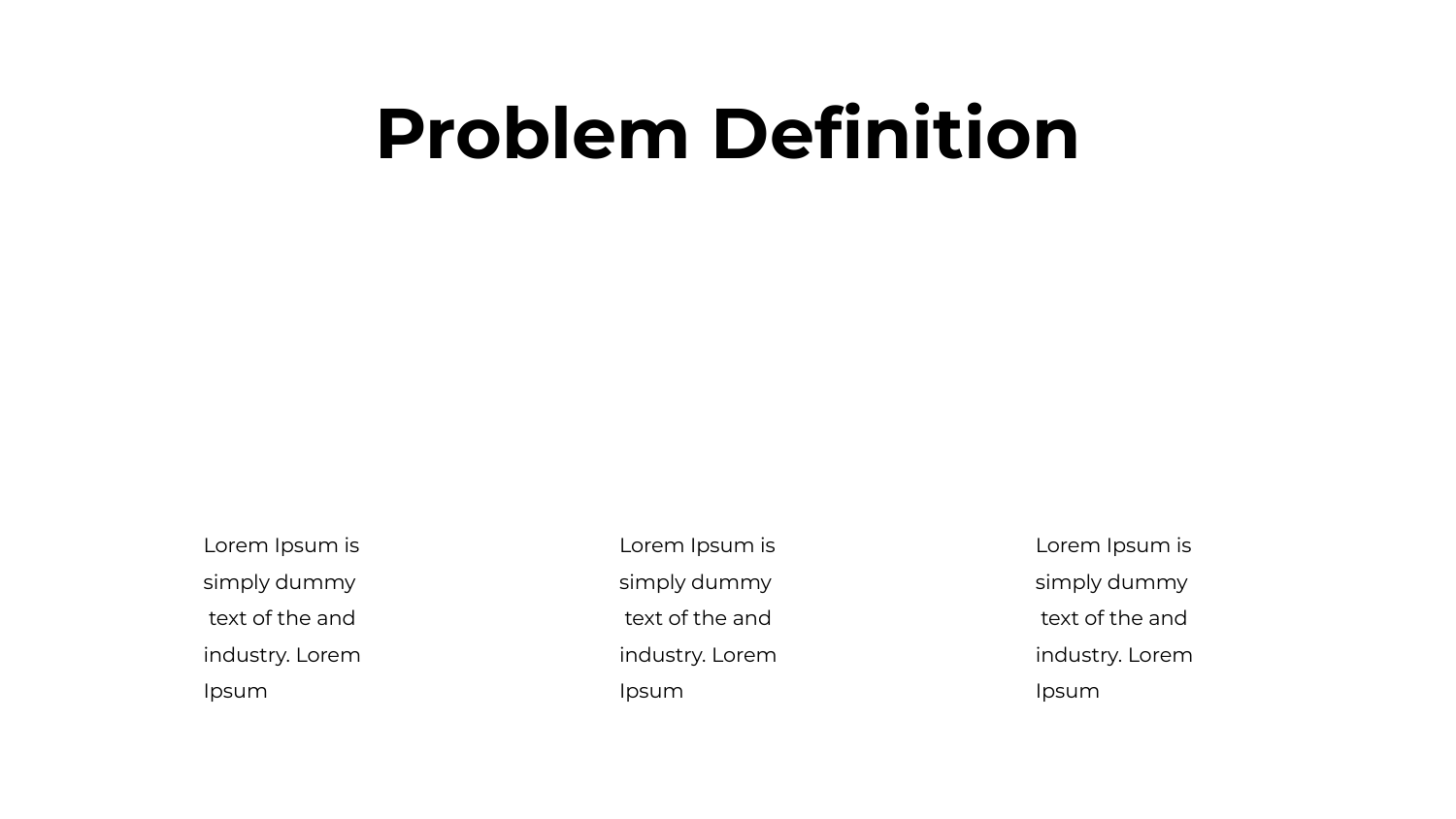

Problem Definition

Lorem Ipsum is simply dummy
 text of the and industry. Lorem Ipsum
Lorem Ipsum is simply dummy
 text of the and industry. Lorem Ipsum
Lorem Ipsum is simply dummy
 text of the and industry. Lorem Ipsum